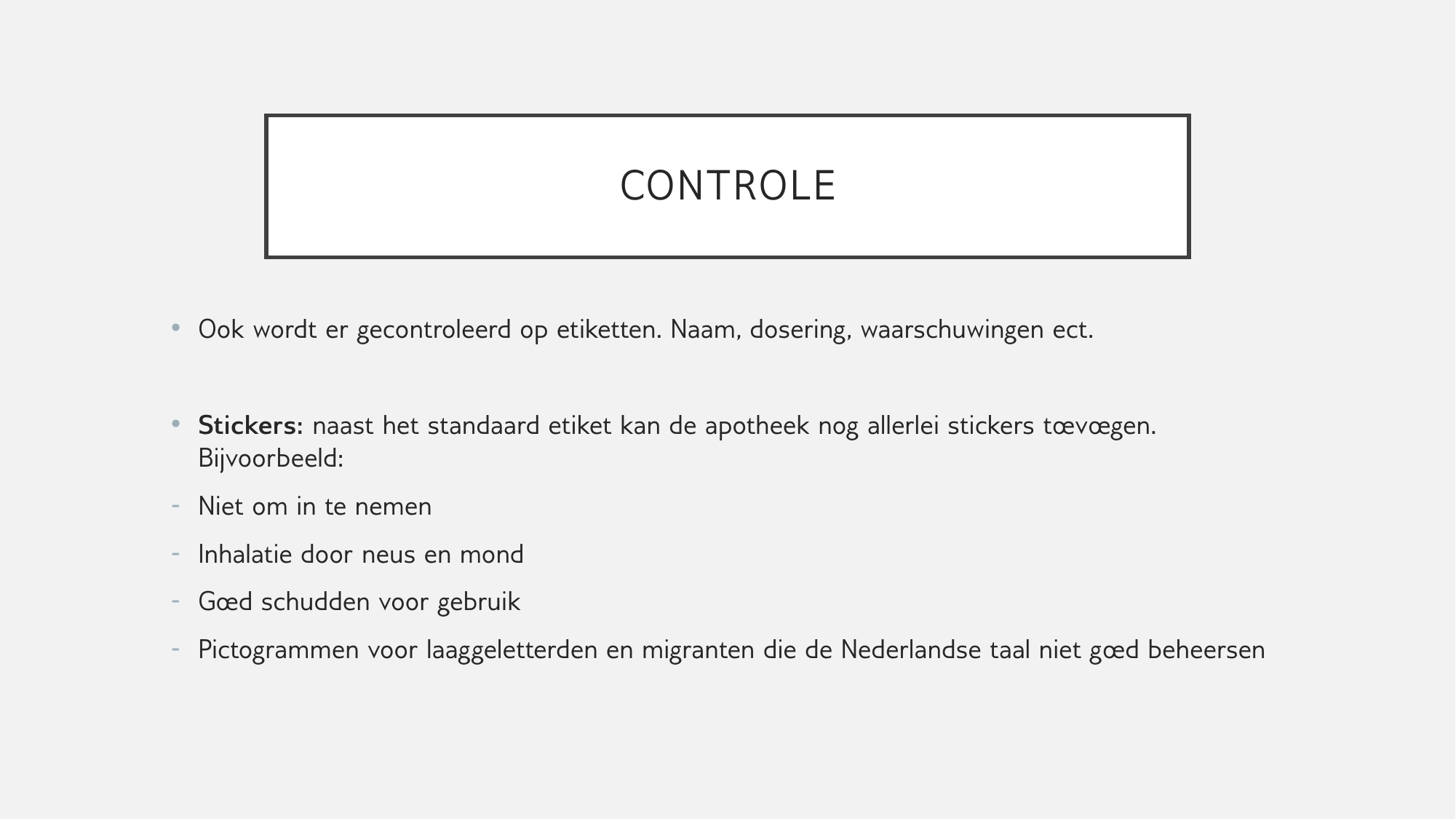

# Controle
Ook wordt er gecontroleerd op etiketten. Naam, dosering, waarschuwingen ect.

Stickers: naast het standaard etiket kan de apotheek nog allerlei stickers toevoegen. Bijvoorbeeld:
Niet om in te nemen
Inhalatie door neus en mond
Goed schudden voor gebruik
Pictogrammen voor laaggeletterden en migranten die de Nederlandse taal niet goed beheersen